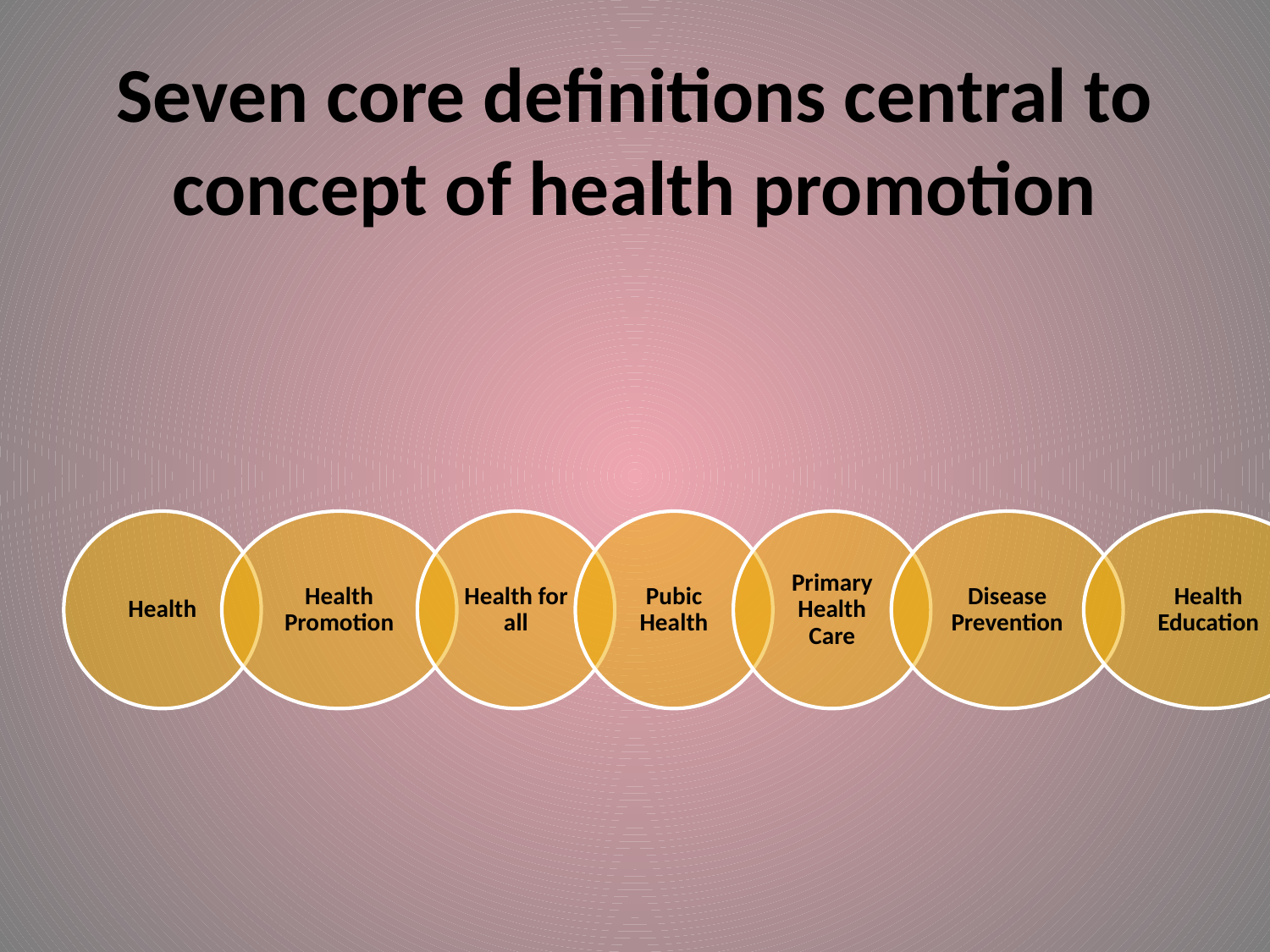

# Seven core definitions central to concept of health promotion
Health
Health Promotion
Health for all
Pubic Health
Primary Health Care
Disease Prevention
Health Education